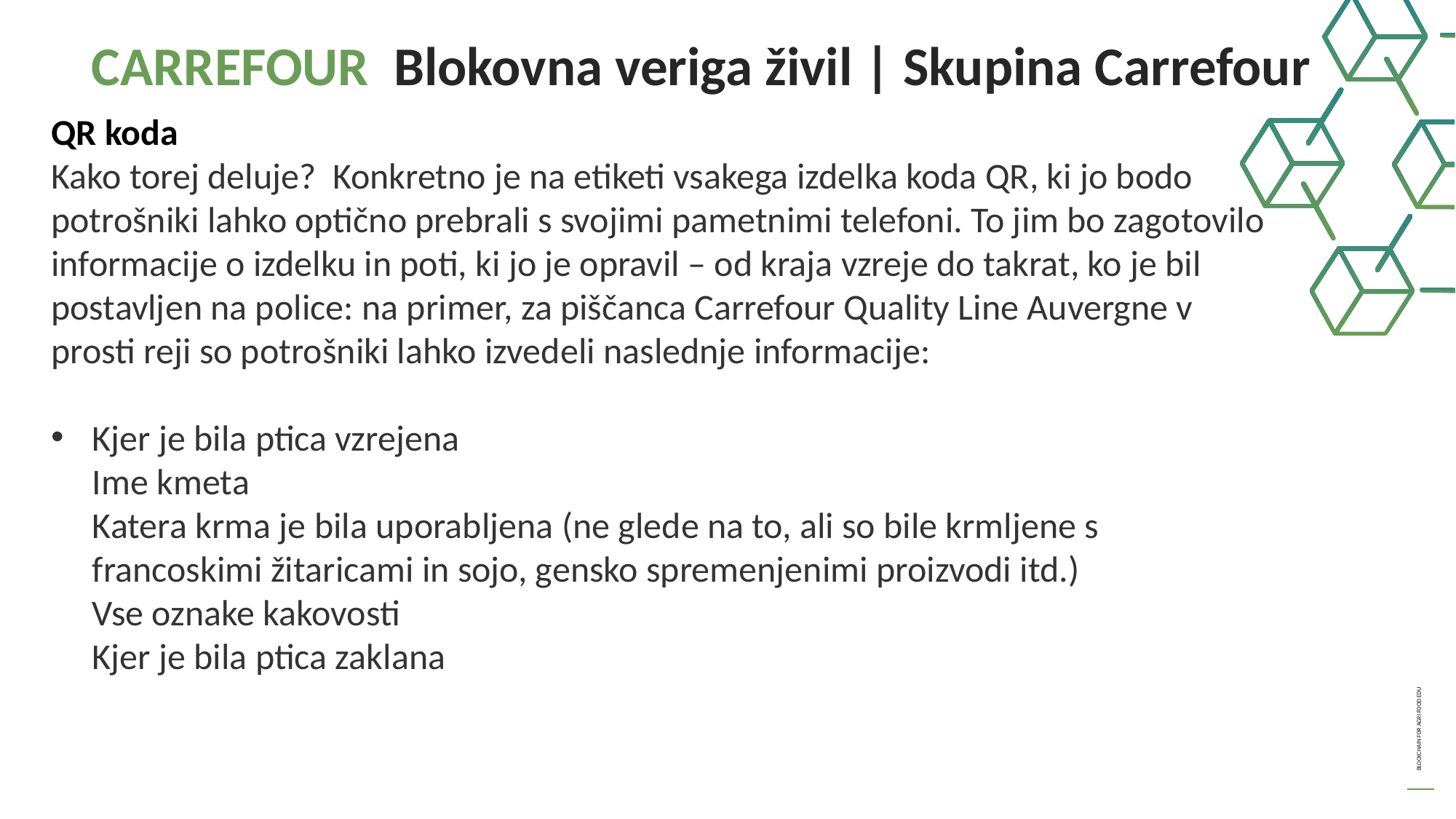

CARREFOUR  Blokovna veriga živil | Skupina Carrefour
QR koda
Kako torej deluje?  Konkretno je na etiketi vsakega izdelka koda QR, ki jo bodo potrošniki lahko optično prebrali s svojimi pametnimi telefoni. To jim bo zagotovilo informacije o izdelku in poti, ki jo je opravil – od kraja vzreje do takrat, ko je bil postavljen na police: na primer, za piščanca Carrefour Quality Line Auvergne v prosti reji so potrošniki lahko izvedeli naslednje informacije:

Kjer je bila ptica vzrejena
Ime kmeta
Katera krma je bila uporabljena (ne glede na to, ali so bile krmljene s francoskimi žitaricami in sojo, gensko spremenjenimi proizvodi itd.)
Vse oznake kakovosti
Kjer je bila ptica zaklana